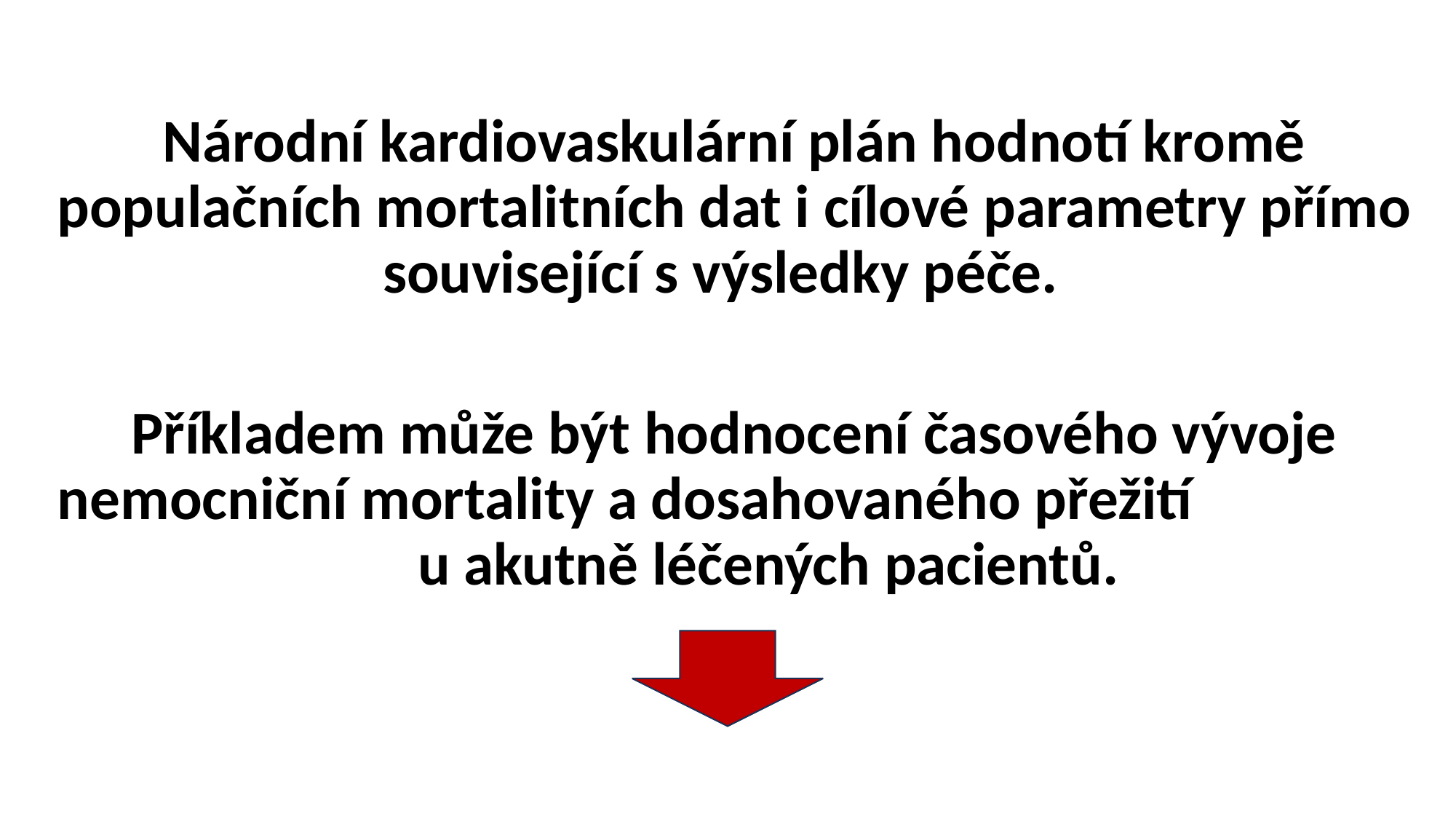

Národní kardiovaskulární plán hodnotí kromě populačních mortalitních dat i cílové parametry přímo související s výsledky péče.

Příkladem může být hodnocení časového vývoje nemocniční mortality a dosahovaného přežití                       u akutně léčených pacientů.